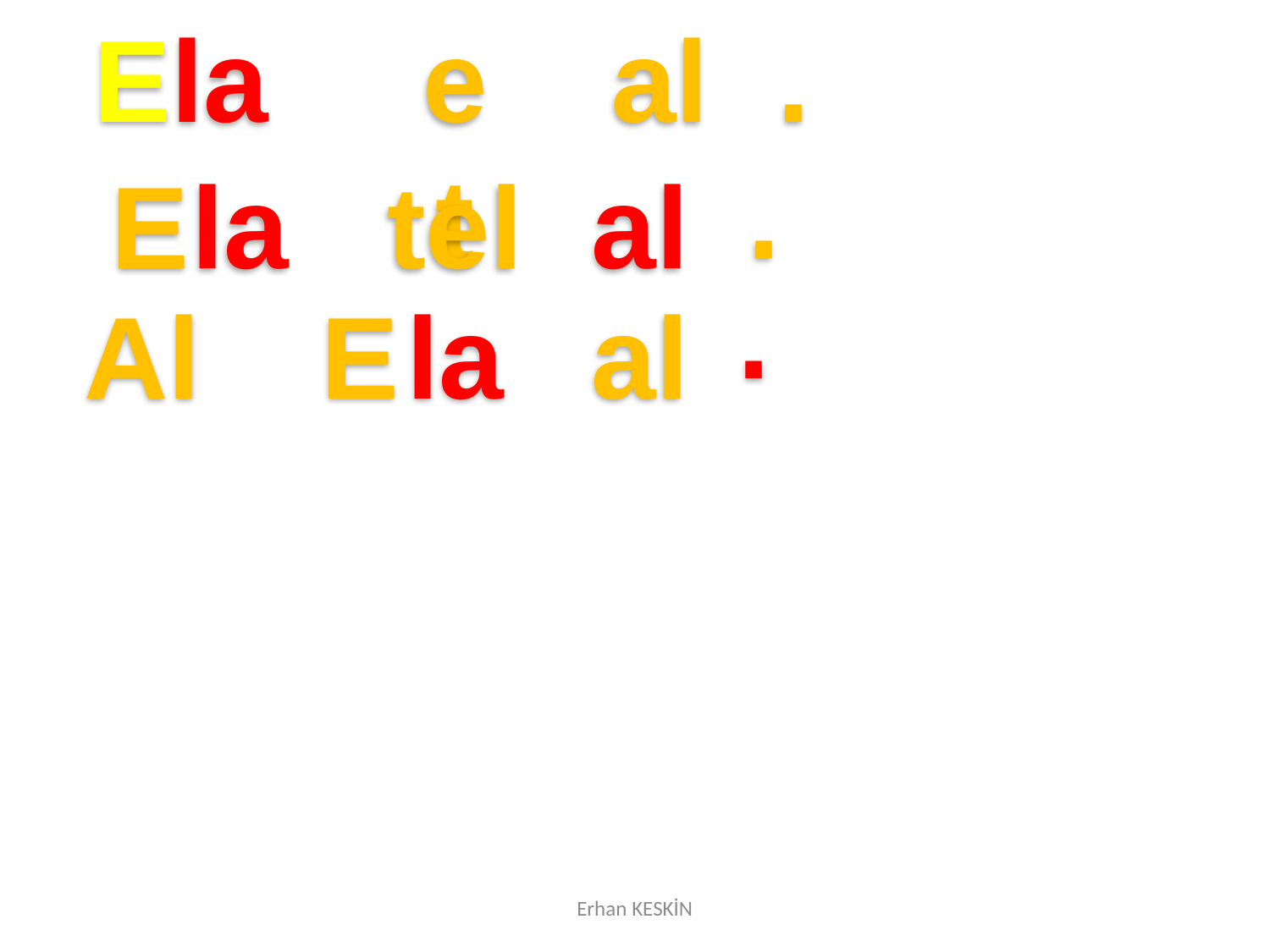

E
la
et
al
.
.
E
la
tel
al
.
Al
E
la
al
Erhan KESKİN